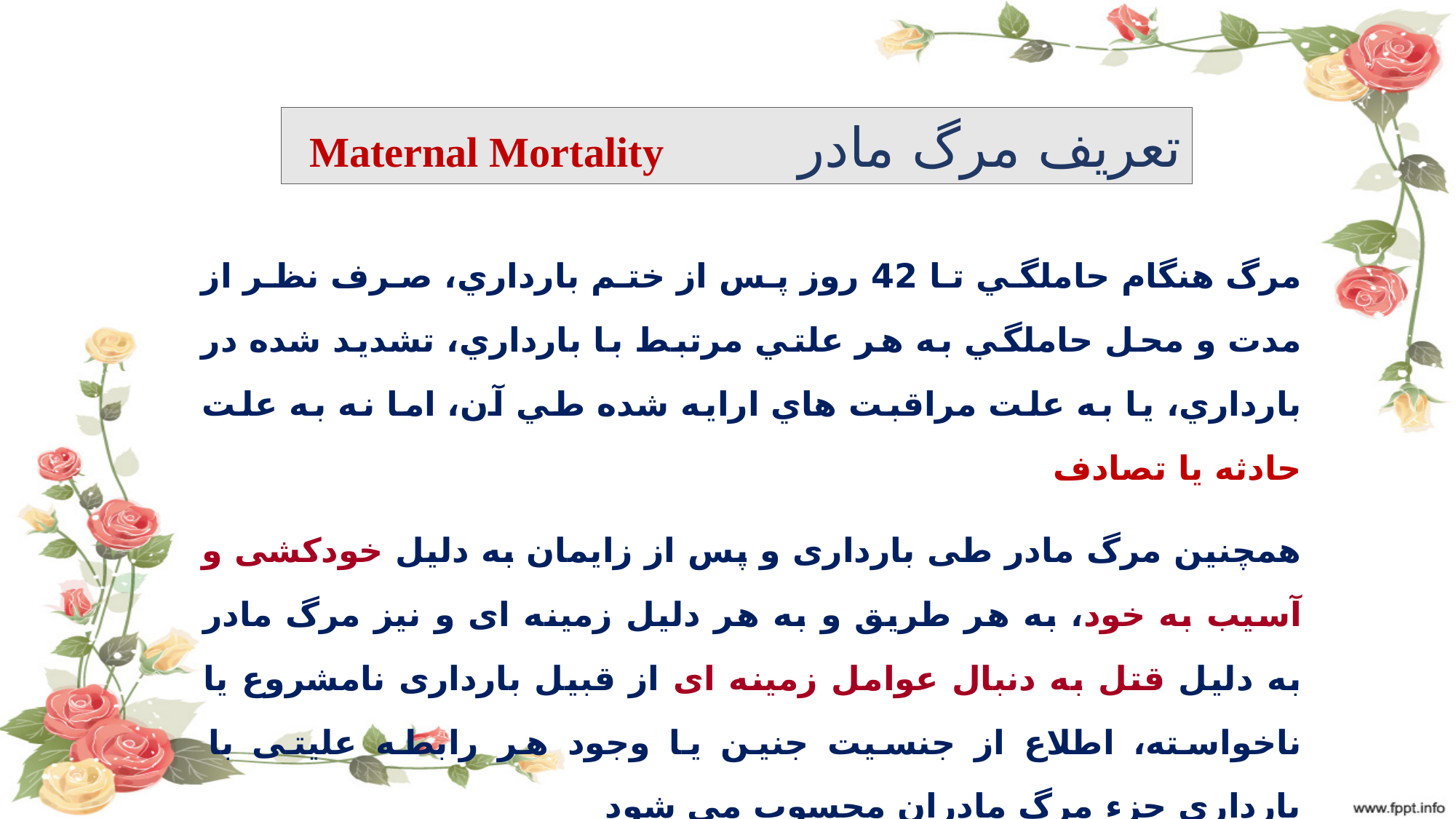

تعريف مرگ مادر        Maternal Mortality

مرگ هنگام حاملگي تا 42 روز پس از ختم بارداري، صرف نظر از مدت و محل حاملگي به هر علتي مرتبط با بارداري، تشديد شده در بارداري، يا به علت مراقبت هاي ارايه شده طي آن، اما نه به علت حادثه يا تصادف
همچنین مرگ مادر طی بارداری و پس از زایمان به دلیل خودکشی و آسیب به خود، به هر طریق و به هر دلیل زمینه ای و نیز مرگ مادر به دلیل قتل به دنبال عوامل زمینه ای از قبیل بارداری نامشروع یا ناخواسته، اطلاع از جنسیت جنین یا وجود هر رابطه علیتی با بارداری جزء مرگ مادران محسوب می شود